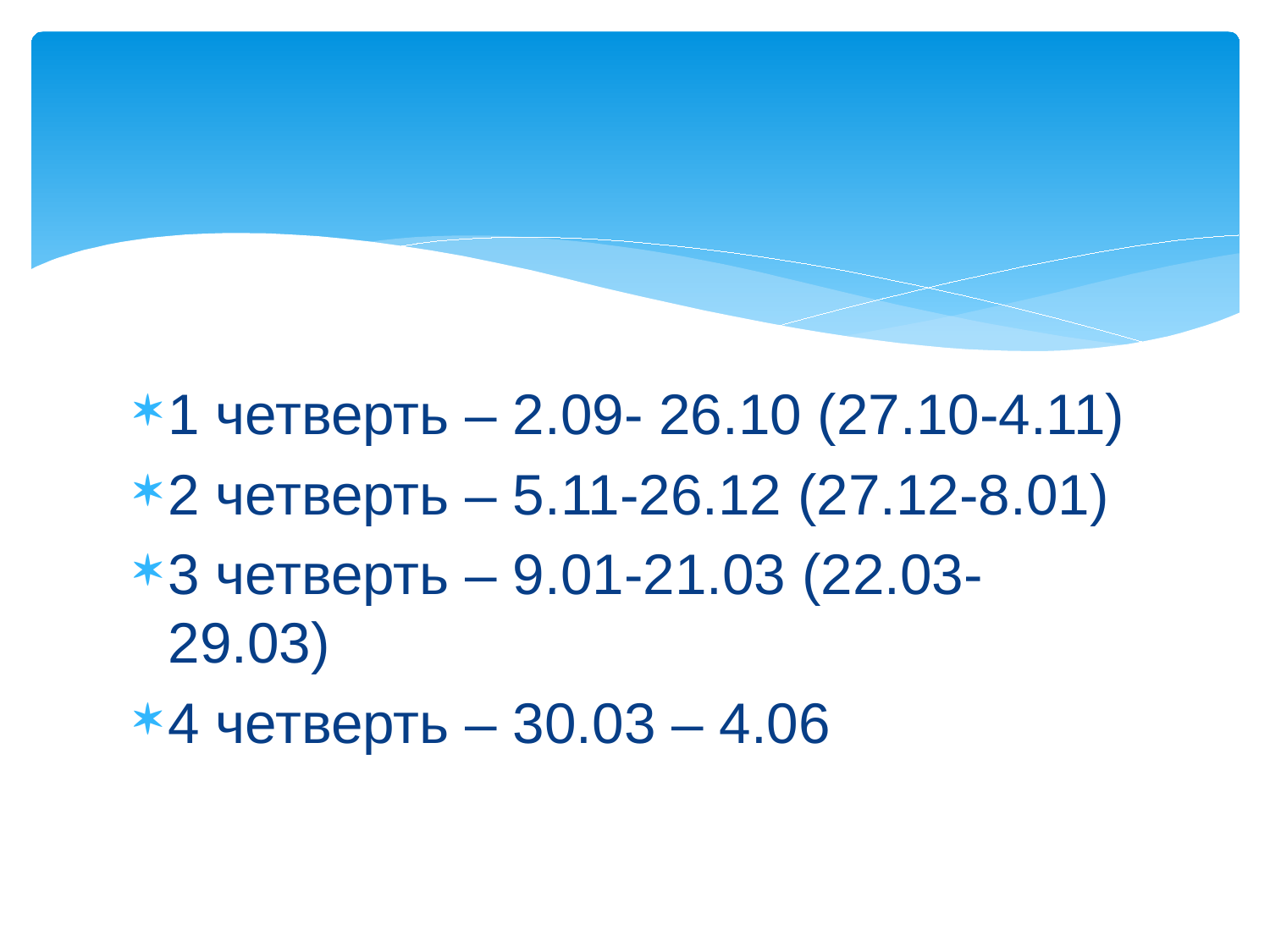

#
1 четверть – 2.09- 26.10 (27.10-4.11)
2 четверть – 5.11-26.12 (27.12-8.01)
3 четверть – 9.01-21.03 (22.03-29.03)
4 четверть – 30.03 – 4.06